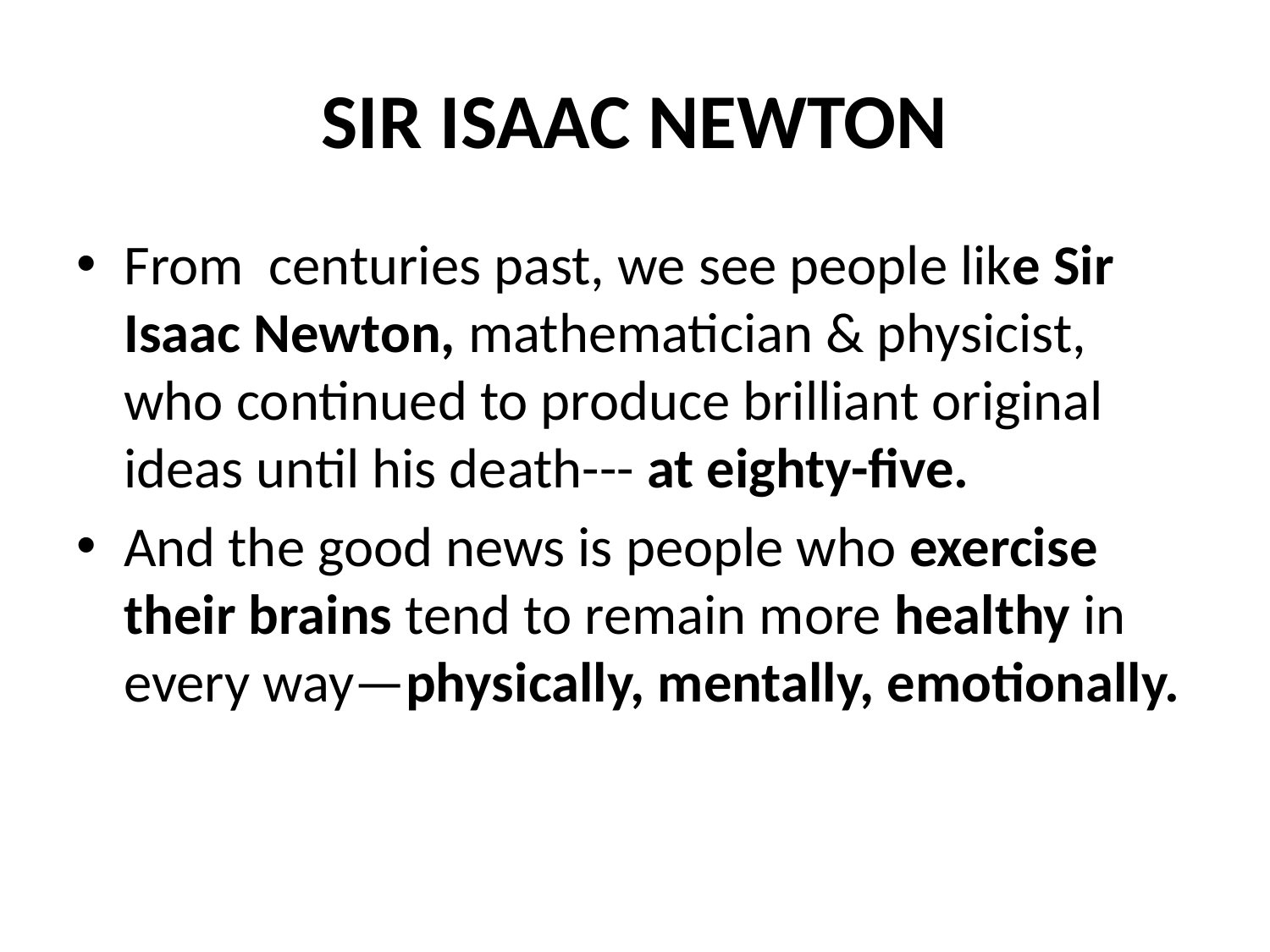

# SIR ISAAC NEWTON
From  centuries past, we see people like Sir Isaac Newton, mathematician & physicist, who continued to produce brilliant original ideas until his death--- at eighty-five.
And the good news is people who exercise their brains tend to remain more healthy in every way—physically, mentally, emotionally.